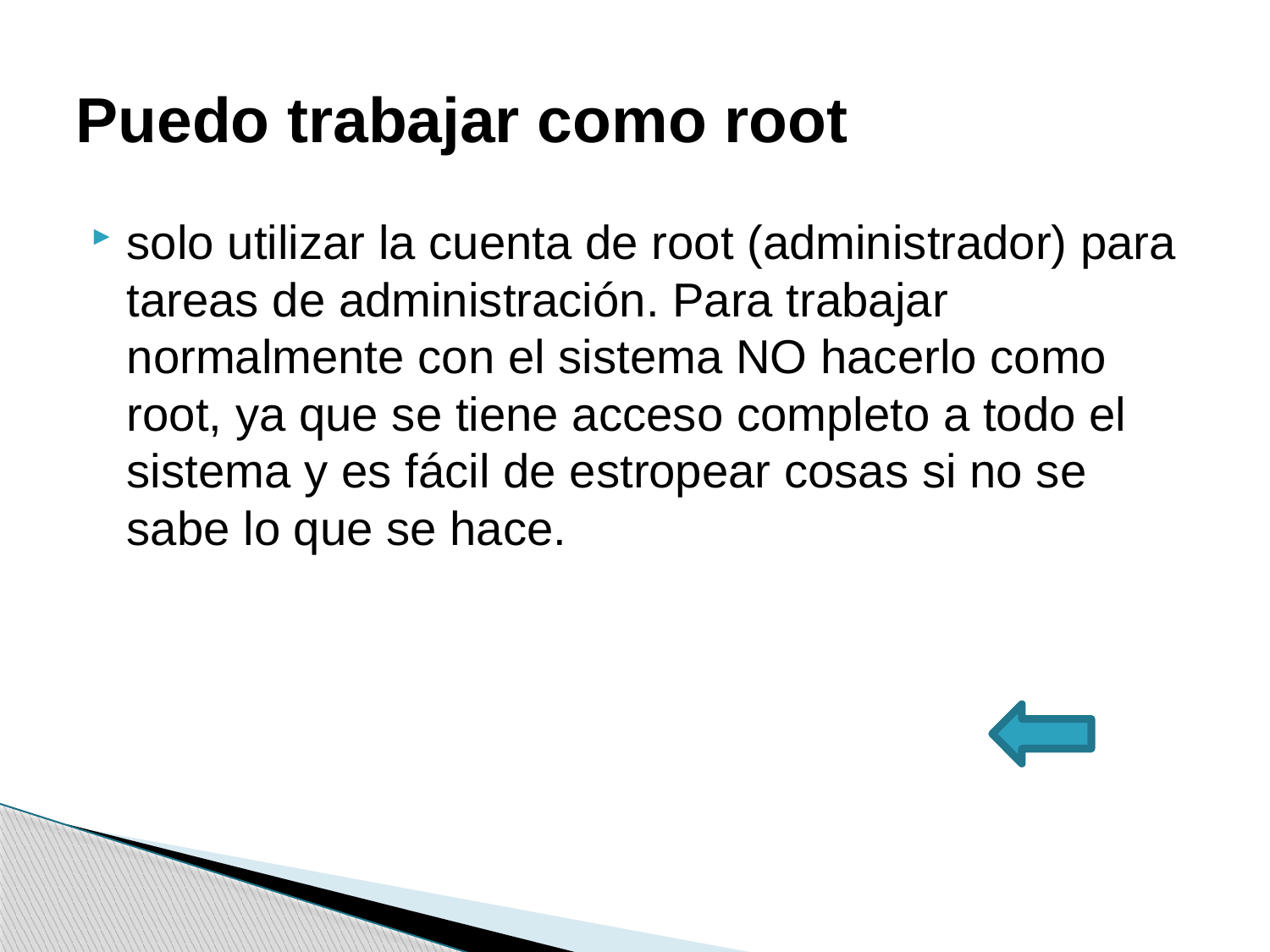

# Puedo trabajar como root
solo utilizar la cuenta de root (administrador) para tareas de administración. Para trabajar normalmente con el sistema NO hacerlo como root, ya que se tiene acceso completo a todo el sistema y es fácil de estropear cosas si no se sabe lo que se hace.